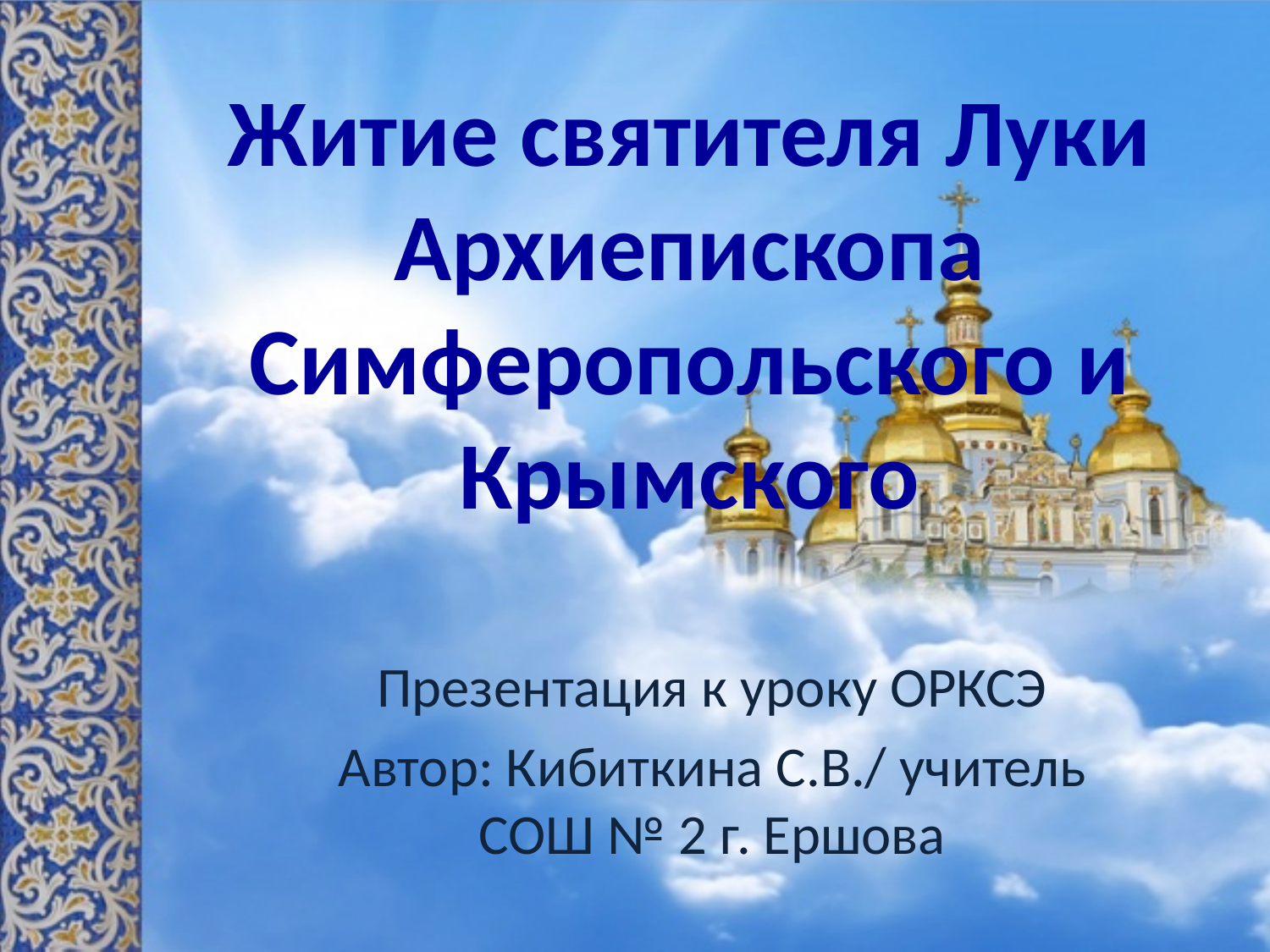

# Житие святителя Луки Архиепископа Симферопольского и Крымского
Презентация к уроку ОРКСЭ
Автор: Кибиткина С.В./ учитель СОШ № 2 г. Ершова